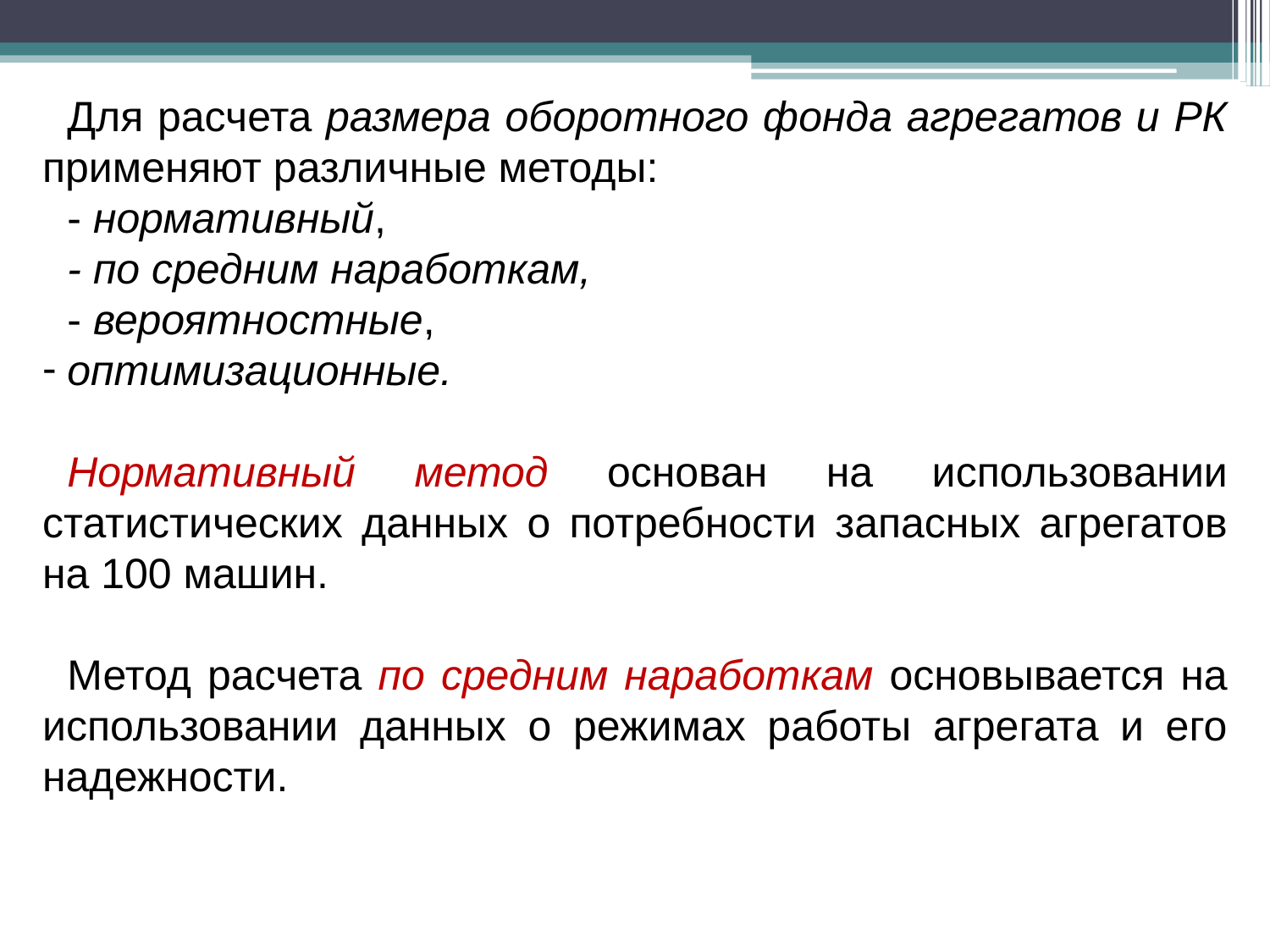

Для расчета размера оборотного фонда агрегатов и РК применяют различные методы:
- нормативный,
- по средним наработкам,
- вероятностные,
оптимизационные.

Нормативный метод основан на использовании статистических данных о потребности запасных агрегатов на 100 машин.

Метод расчета по средним наработкам основывается на использовании данных о режимах работы агрегата и его надежности.